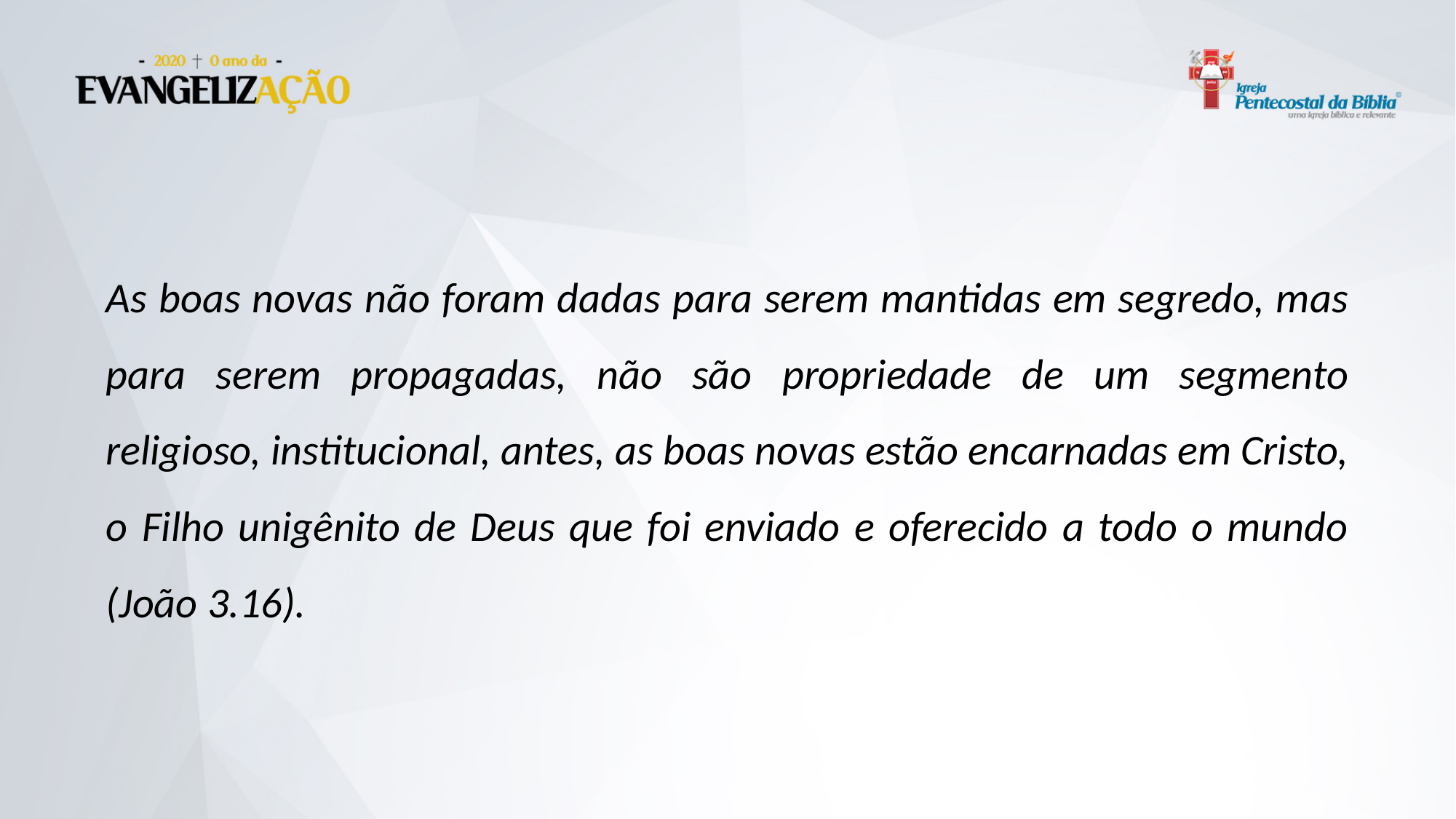

As boas novas não foram dadas para serem mantidas em segredo, mas para serem propagadas, não são propriedade de um segmento religioso, institucional, antes, as boas novas estão encarnadas em Cristo, o Filho unigênito de Deus que foi enviado e oferecido a todo o mundo (João 3.16).